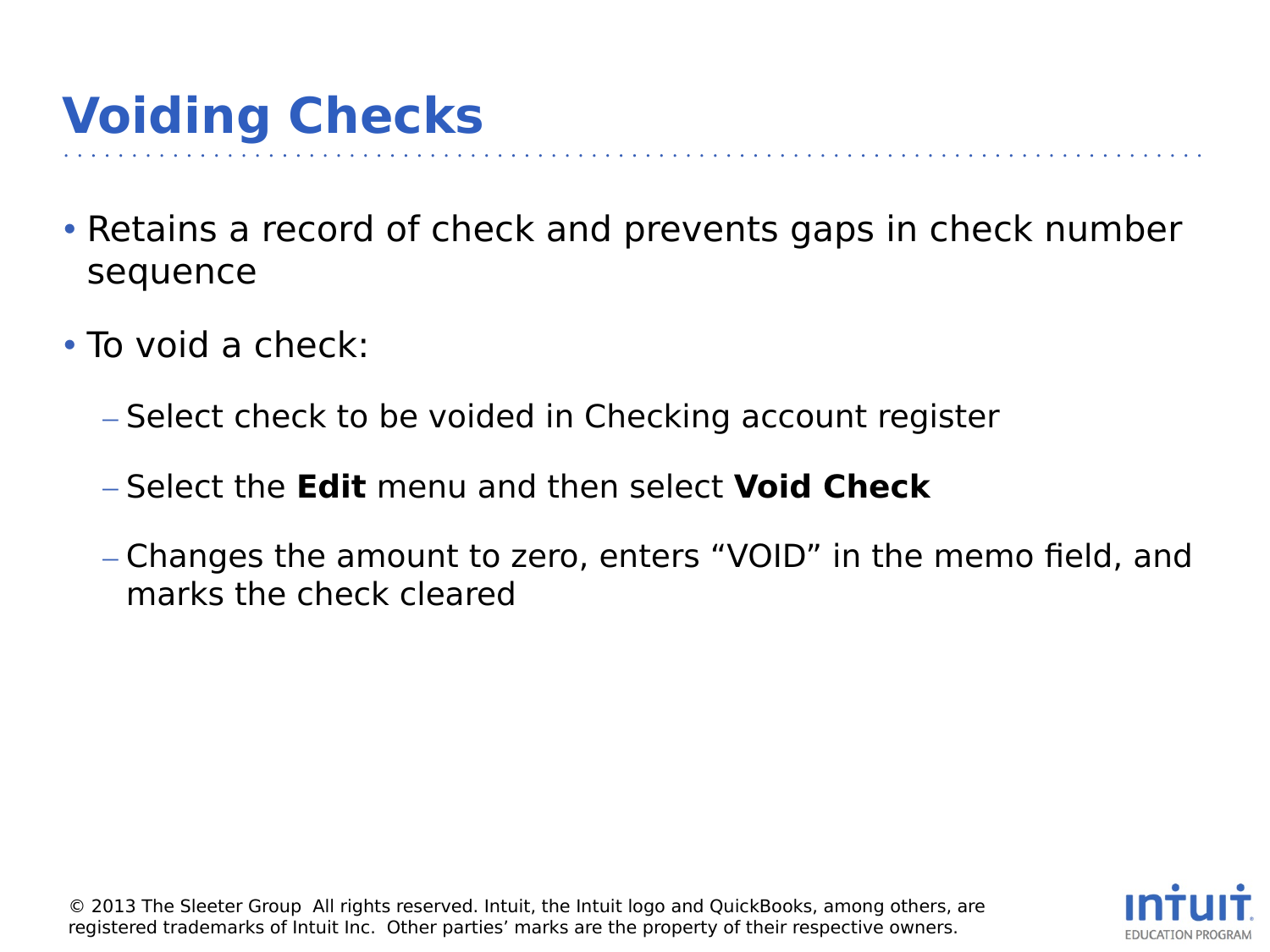

# Voiding Checks
Retains a record of check and prevents gaps in check number sequence
To void a check:
Select check to be voided in Checking account register
Select the Edit menu and then select Void Check
Changes the amount to zero, enters “VOID” in the memo field, and marks the check cleared
138